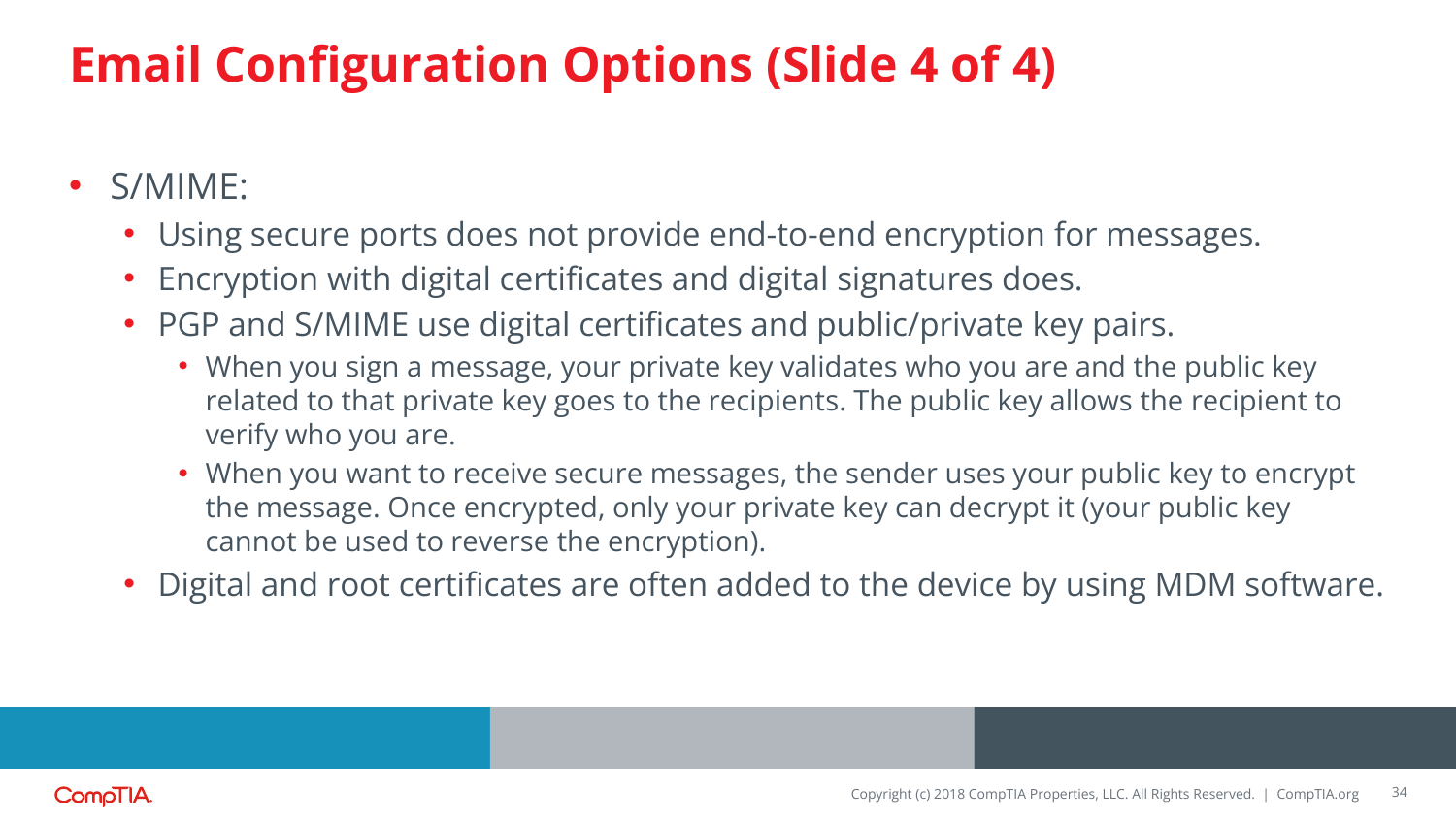

# Email Configuration Options (Slide 4 of 4)
S/MIME:
Using secure ports does not provide end-to-end encryption for messages.
Encryption with digital certificates and digital signatures does.
PGP and S/MIME use digital certificates and public/private key pairs.
When you sign a message, your private key validates who you are and the public key related to that private key goes to the recipients. The public key allows the recipient to verify who you are.
When you want to receive secure messages, the sender uses your public key to encrypt the message. Once encrypted, only your private key can decrypt it (your public key cannot be used to reverse the encryption).
Digital and root certificates are often added to the device by using MDM software.
34